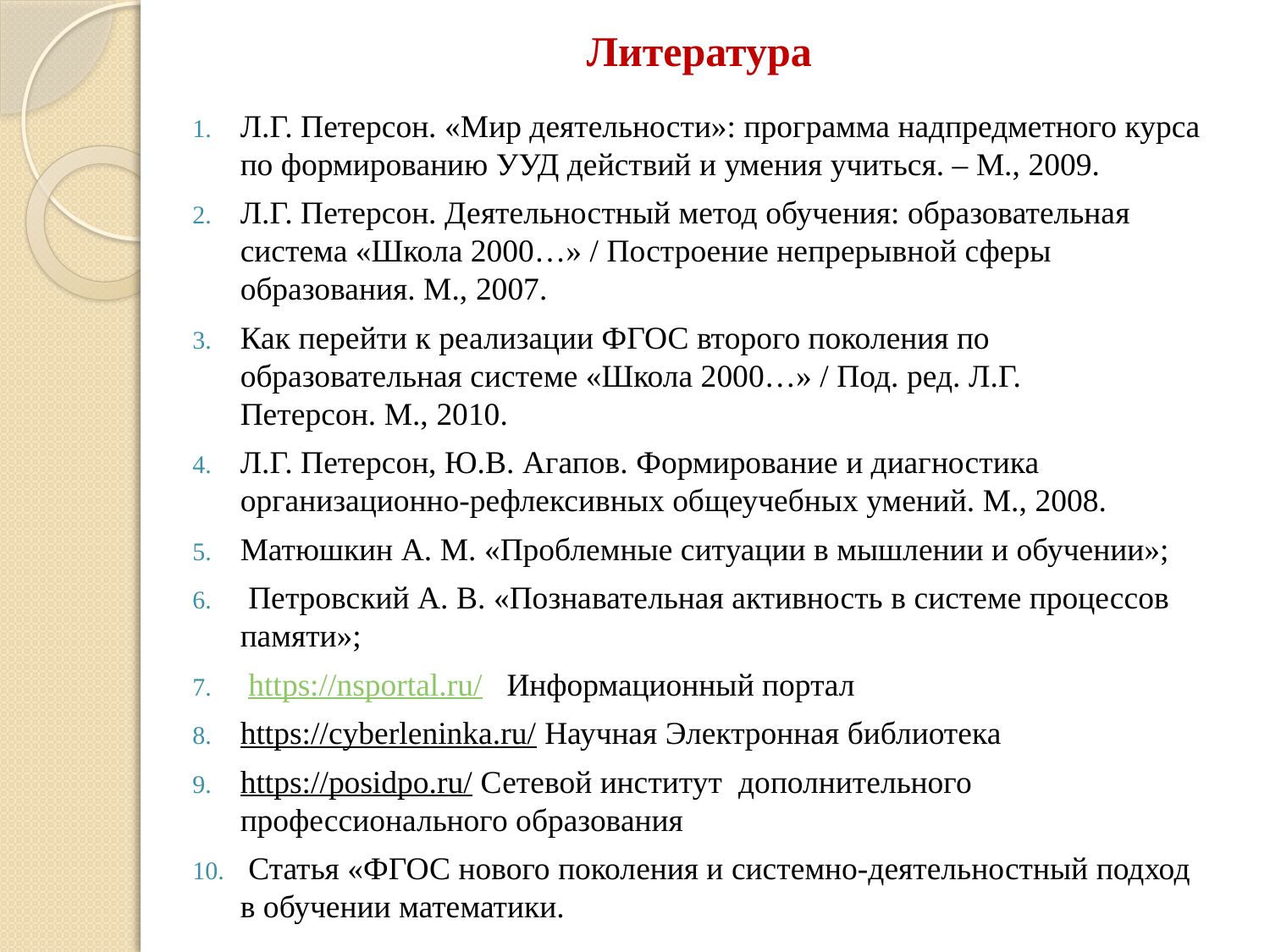

# Литература
Л.Г. Петерсон. «Мир деятельности»: программа надпредметного курса по формированию УУД действий и умения учиться. – М., 2009.
Л.Г. Петерсон. Деятельностный метод обучения: образовательная система «Школа 2000…» / Построение непрерывной сферы образования. М., 2007.
Как перейти к реализации ФГОС второго поколения по образовательная системе «Школа 2000…» / Под. ред. Л.Г. Петерсон. М., 2010.
Л.Г. Петерсон, Ю.В. Агапов. Формирование и диагностика организационно-рефлексивных общеучебных умений. М., 2008.
Матюшкин А. М. «Проблемные ситуации в мышлении и обучении»;
 Петровский А. В. «Познавательная активность в системе процессов памяти»;
 https://nsportal.ru/   Информационный портал
https://cyberleninka.ru/ Научная Электронная библиотека
https://posidpo.ru/ Сетевой институт  дополнительного профессионального образования
 Статья «ФГОС нового поколения и системно-деятельностный подход в обучении математики.